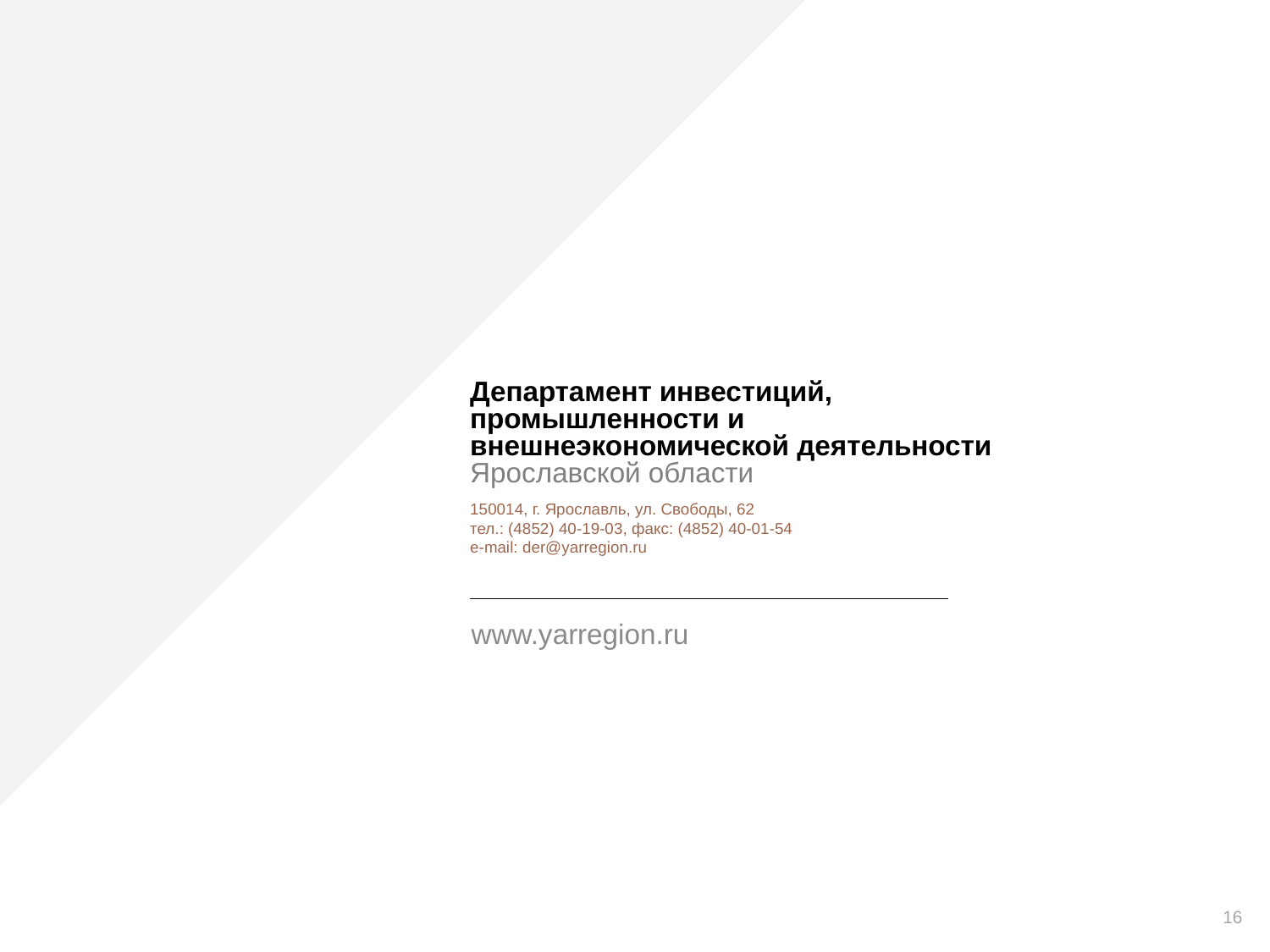

Департамент инвестиций, промышленности и внешнеэкономической деятельности
Ярославской области
150014, г. Ярославль, ул. Свободы, 62
тел.: (4852) 40-19-03, факс: (4852) 40-01-54
е-mail: der@yarregion.ru
www.yarregion.ru
16